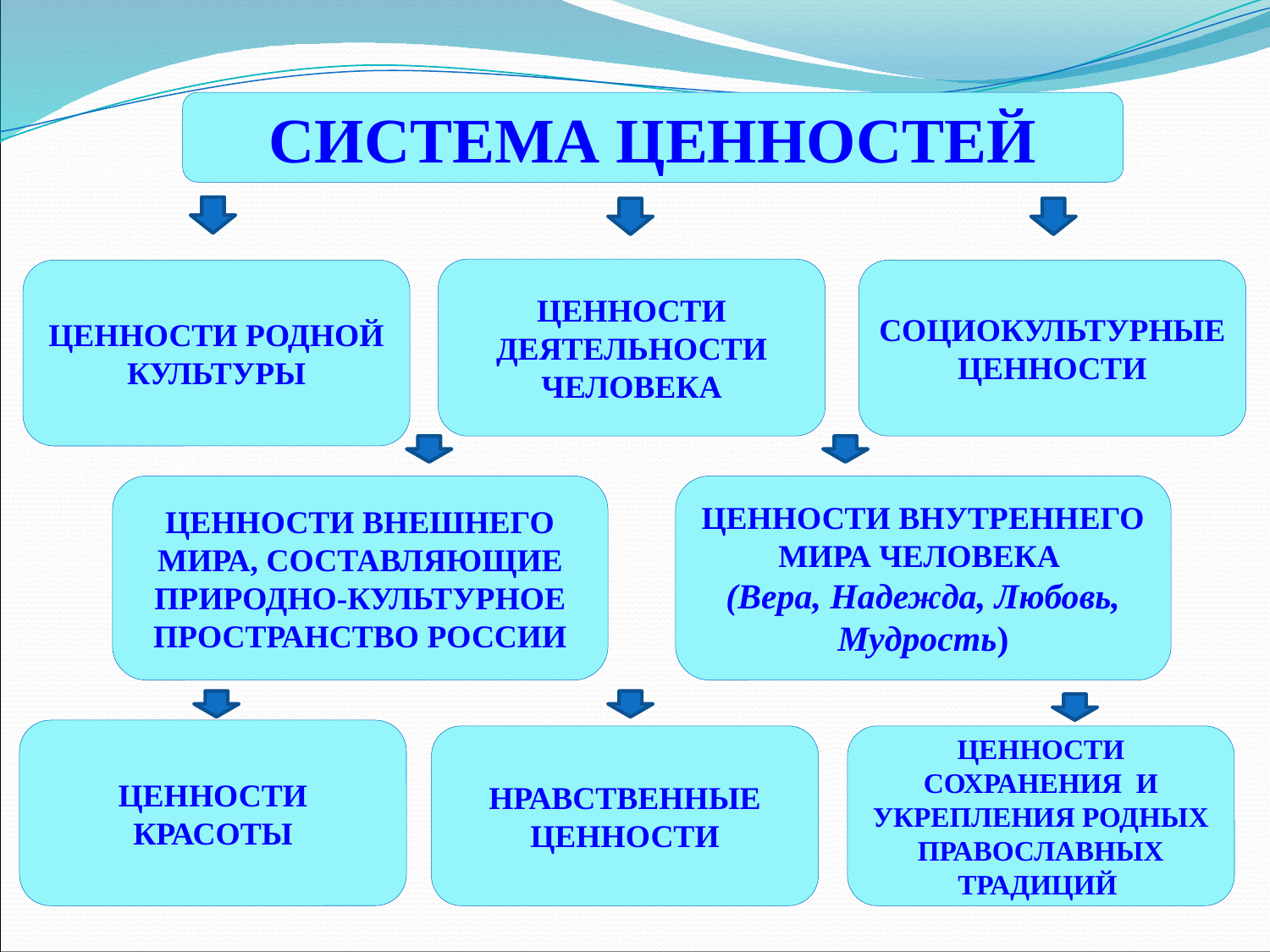

СИСТЕМА ЦЕННОСТЕЙ

ЦЕННОСТИ ДЕЯТЕЛЬНОСТИ ЧЕЛОВЕКА
ЦЕННОСТИ РОДНОЙ КУЛЬТУРЫ
СОЦИОКУЛЬТУРНЫЕ ЦЕННОСТИ

ЦЕННОСТИ ВНУТРЕННЕГО МИРА ЧЕЛОВЕКА
(Вера, Надежда, Любовь, Мудрость)
ЦЕННОСТИ ВНЕШНЕГО МИРА, СОСТАВЛЯЮЩИЕ ПРИРОДНО-КУЛЬТУРНОЕ ПРОСТРАНСТВО РОССИИ

ЦЕННОСТИ КРАСОТЫ
НРАВСТВЕННЫЕ ЦЕННОСТИ
ЦЕННОСТИ СОХРАНЕНИЯ  И УКРЕПЛЕНИЯ РОДНЫХ ПРАВОСЛАВНЫХ ТРАДИЦИЙ